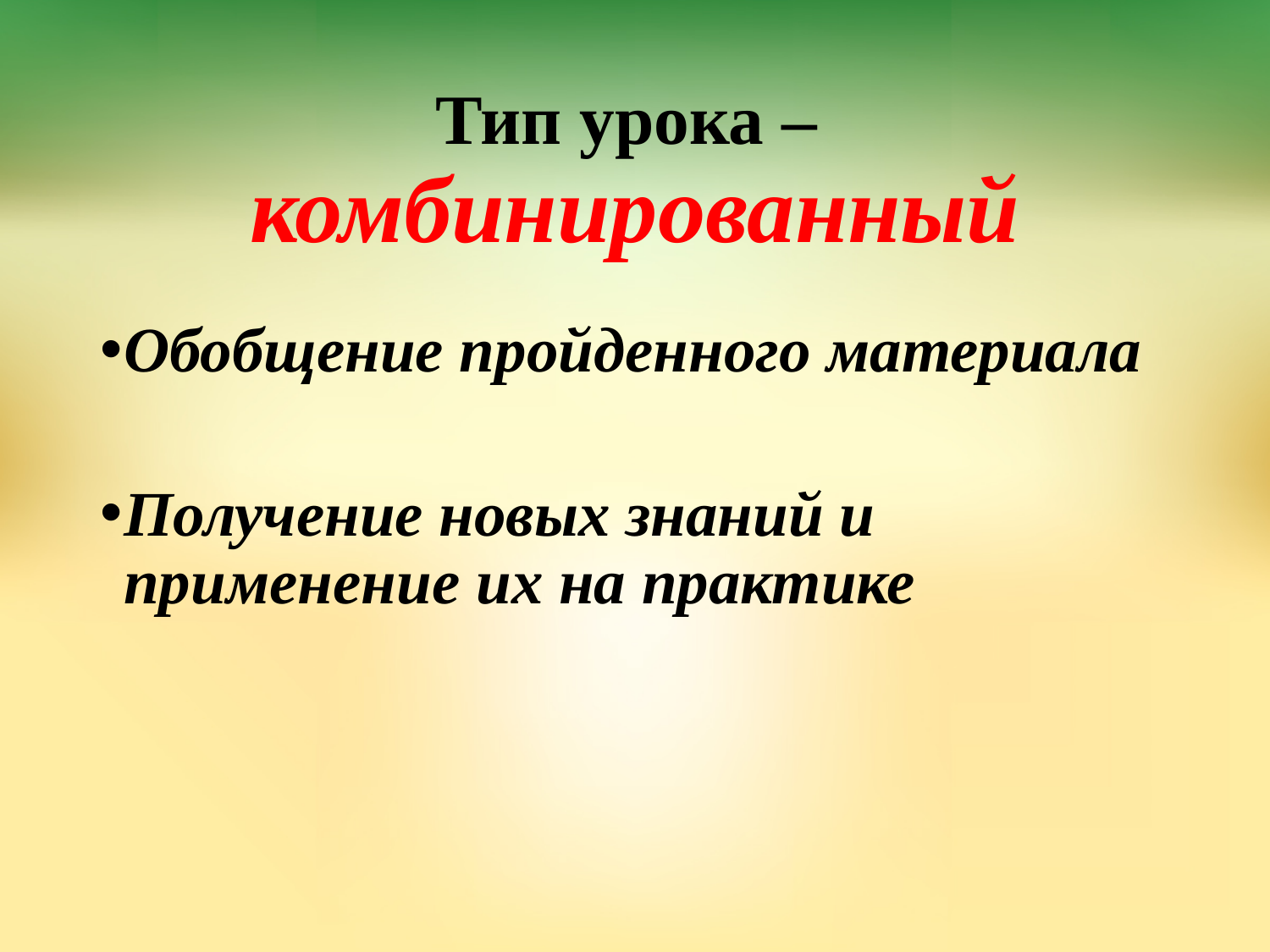

# Тип урока – комбинированный

Обобщение пройденного материала

Получение новых знаний и применение их на практике